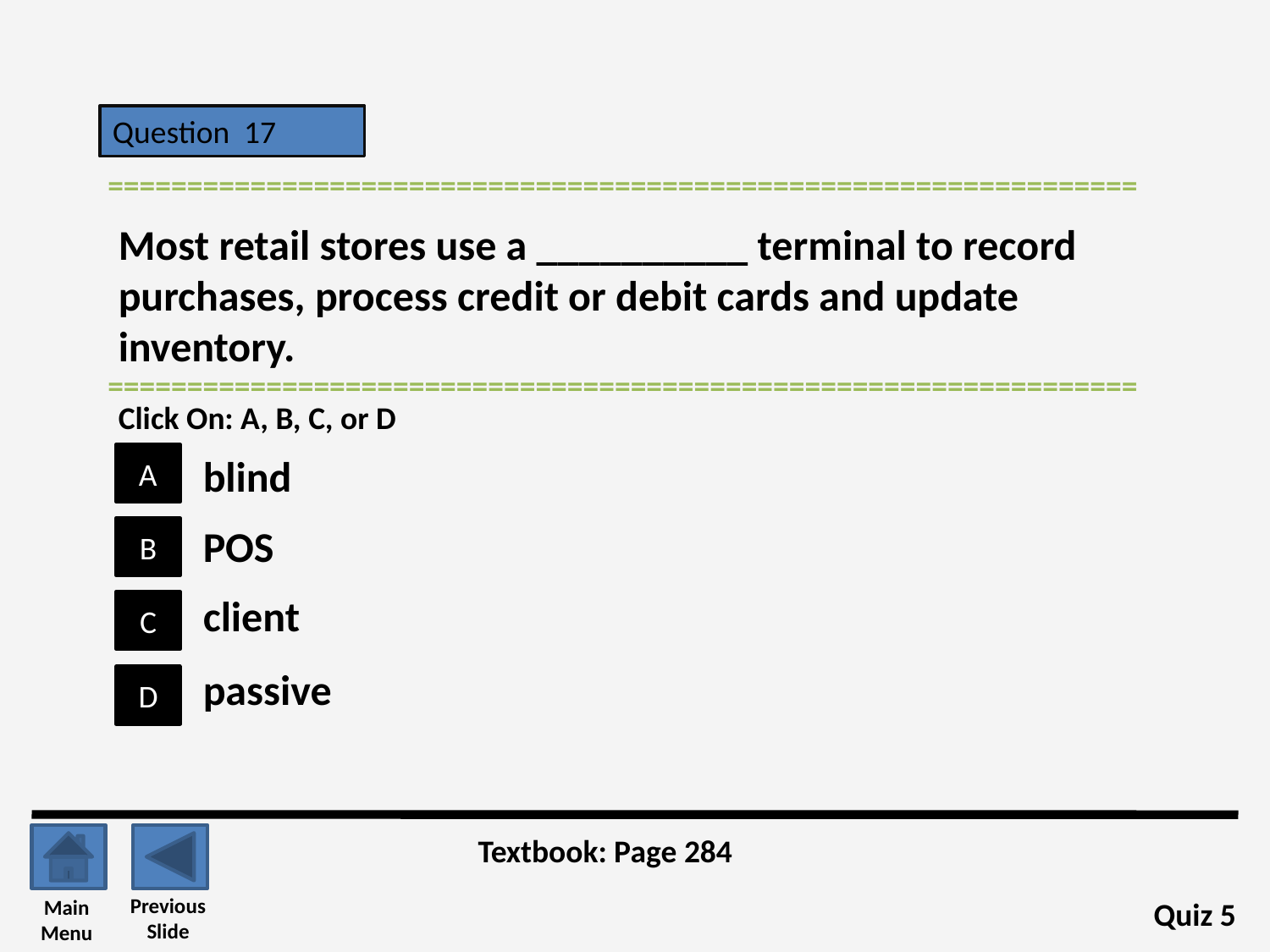

Question  17
=================================================================
Most retail stores use a __________ terminal to record purchases, process credit or debit cards and update inventory.
=================================================================
Click On: A, B, C, or D
blind
A
POS
B
client
C
passive
D

Textbook: Page 284
Previous
Slide
Main
Menu
Quiz 5